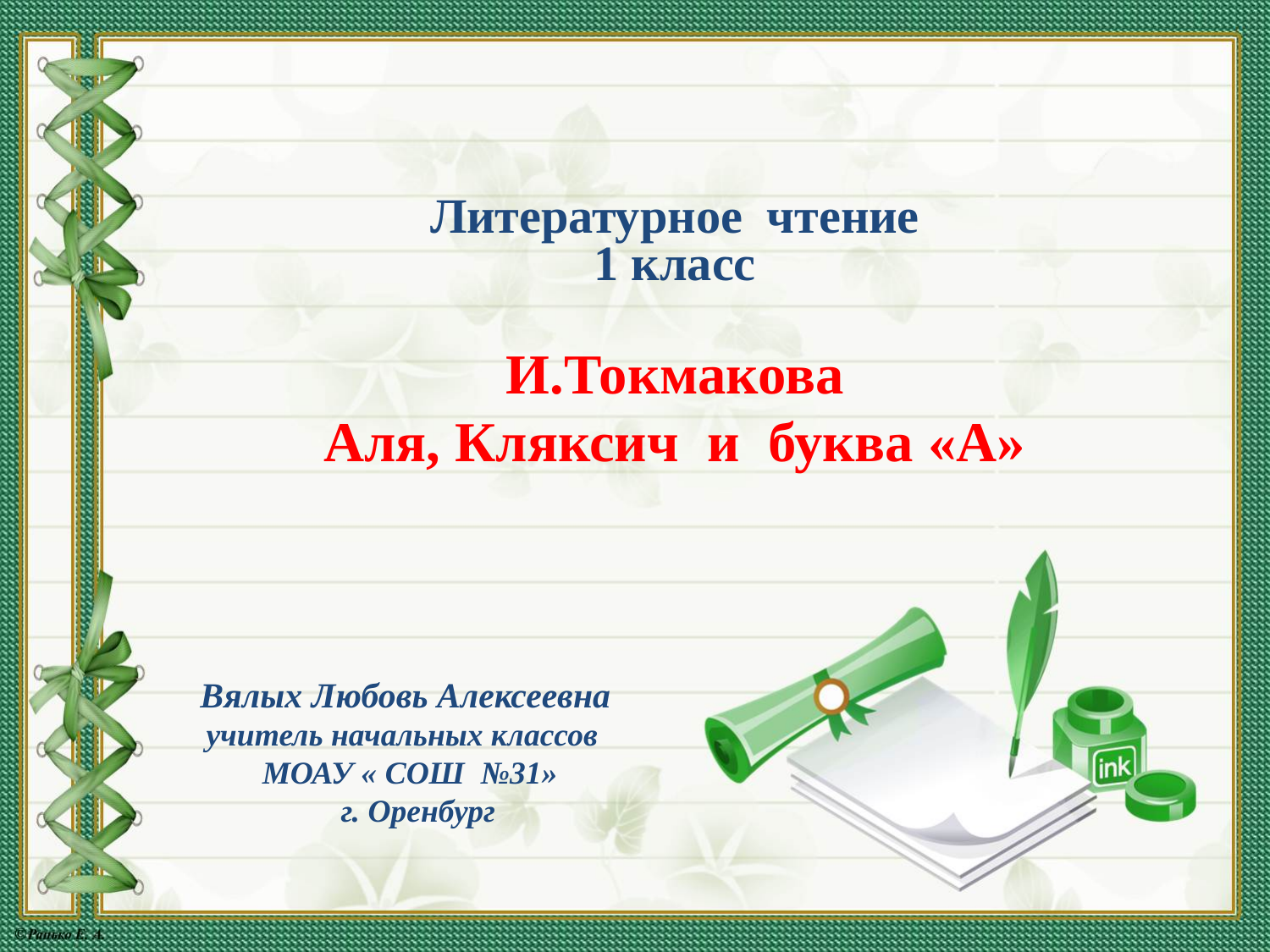

Литературное  чтение
1 класс

И.Токмакова
Аля, Кляксич  и  буква «А»

Вялых Любовь Алексеевна
учитель начальных классов
МОАУ « СОШ  №31»
  г. Оренбург